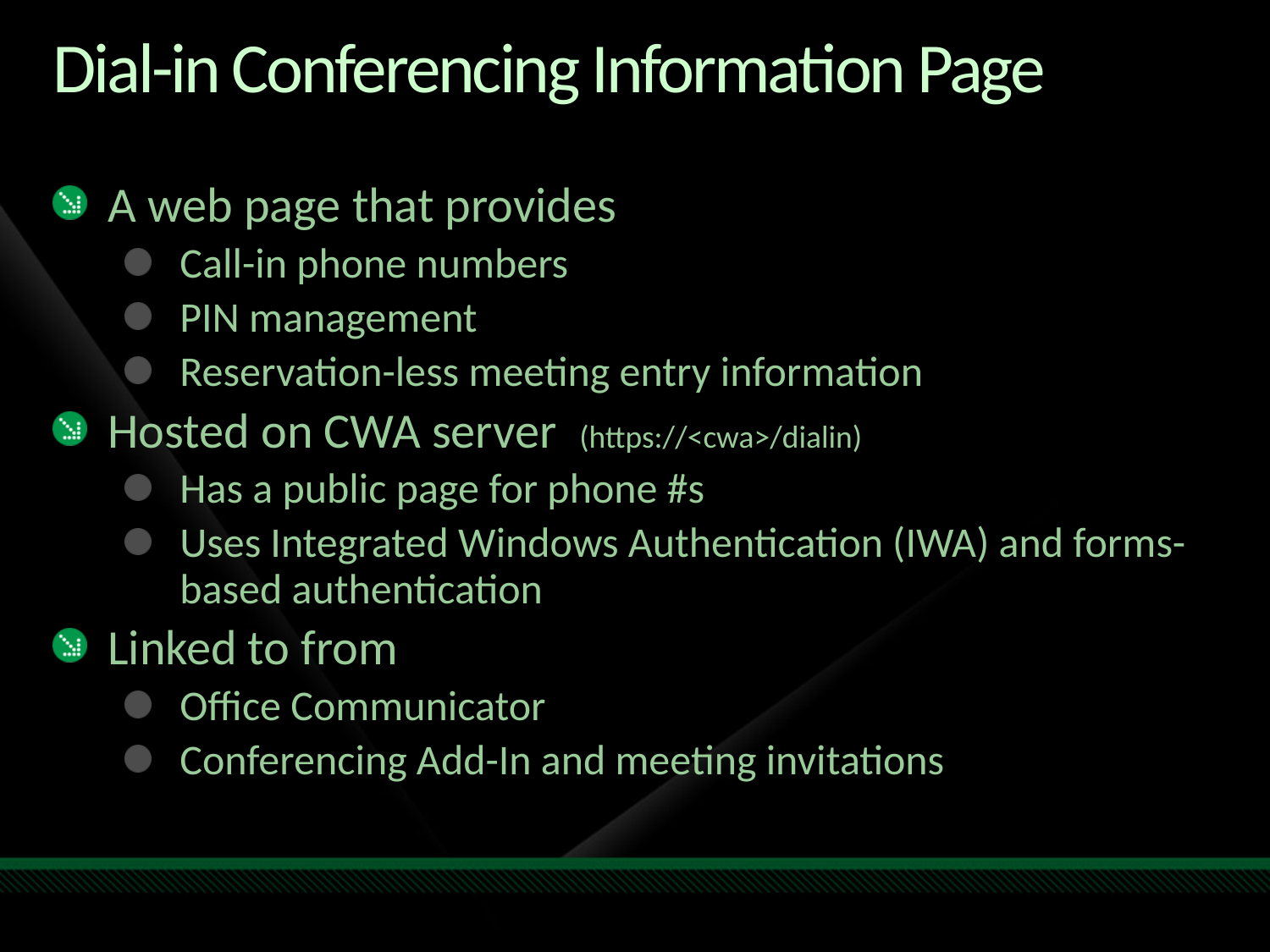

# Dial-in Conferencing Information Page
A web page that provides
Call-in phone numbers
PIN management
Reservation-less meeting entry information
Hosted on CWA server  (https://<cwa>/dialin)
Has a public page for phone #s
Uses Integrated Windows Authentication (IWA) and forms-based authentication
Linked to from
Office Communicator
Conferencing Add-In and meeting invitations